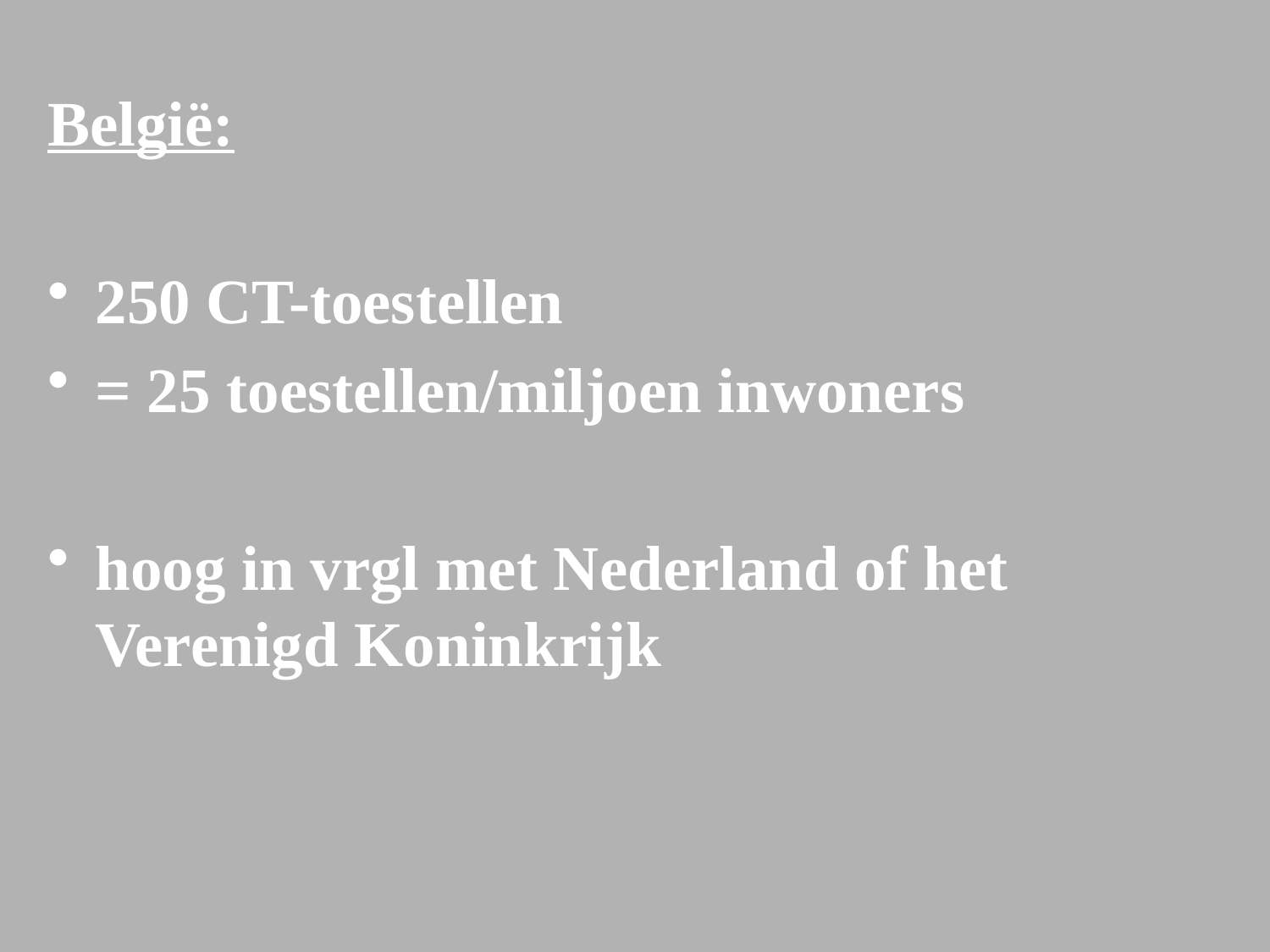

België:

250 CT-toestellen
= 25 toestellen/miljoen inwoners

hoog in vrgl met Nederland of het Verenigd Koninkrijk